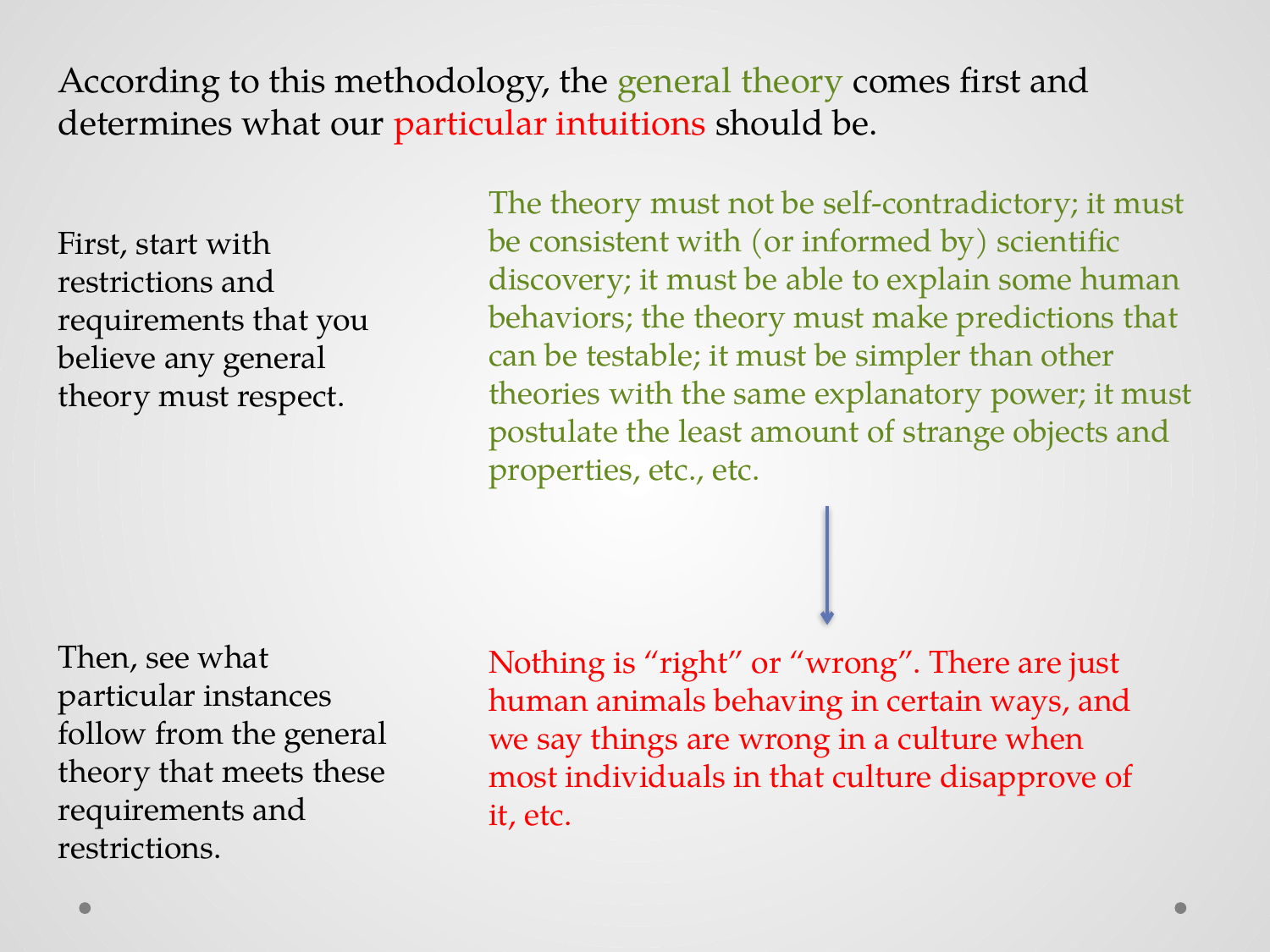

According to this methodology, the general theory comes first and determines what our particular intuitions should be.
The theory must not be self-contradictory; it must be consistent with (or informed by) scientific discovery; it must be able to explain some human behaviors; the theory must make predictions that can be testable; it must be simpler than other theories with the same explanatory power; it must postulate the least amount of strange objects and properties, etc., etc.
First, start with restrictions and requirements that you believe any general theory must respect.
Then, see what particular instances follow from the general theory that meets these requirements and restrictions.
Nothing is “right” or “wrong”. There are just human animals behaving in certain ways, and we say things are wrong in a culture when most individuals in that culture disapprove of it, etc.